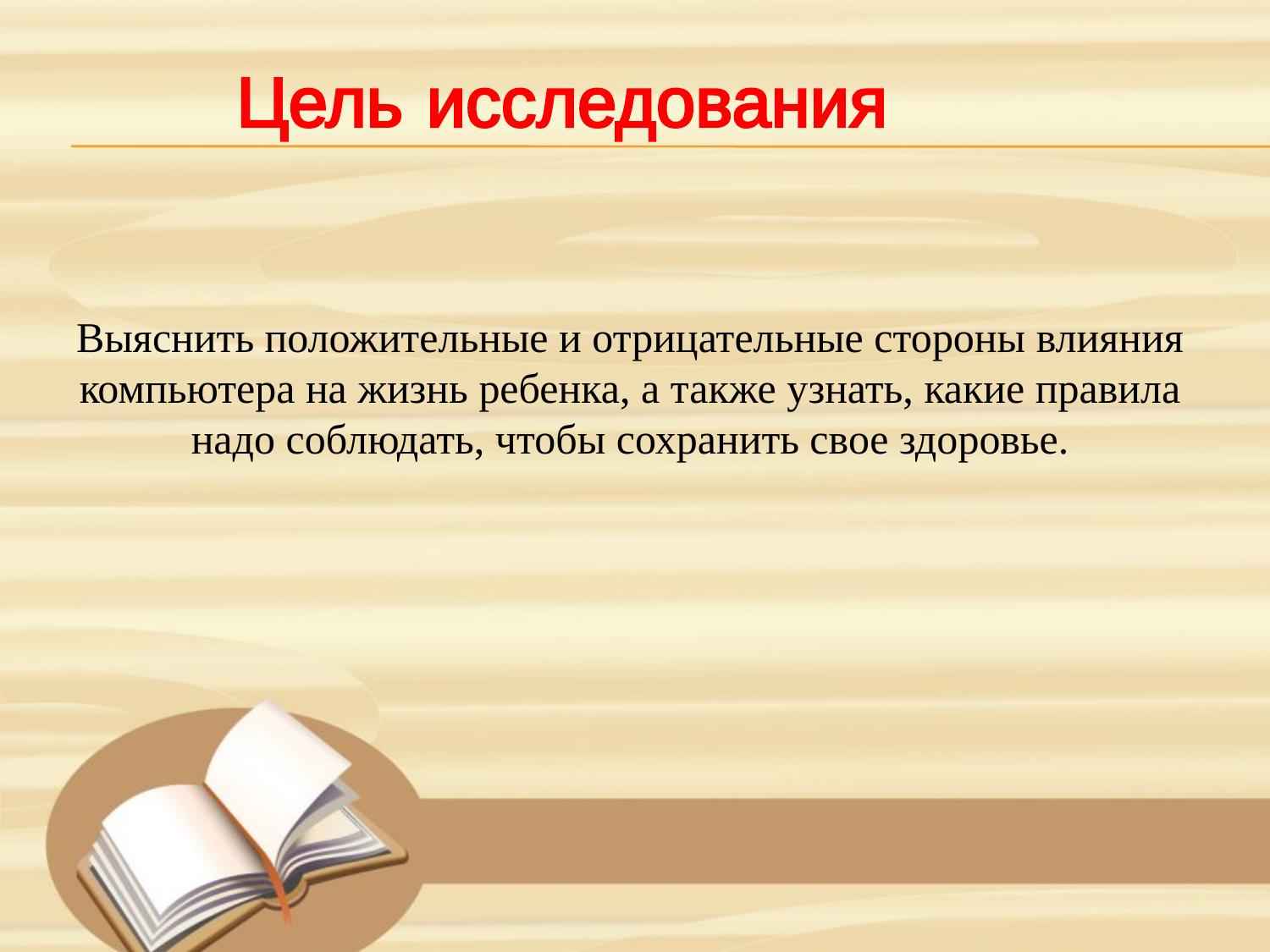

Цель исследования

Выяснить положительные и отрицательные стороны влияния компьютера на жизнь ребенка, а также узнать, какие правила надо соблюдать, чтобы сохранить свое здоровье.